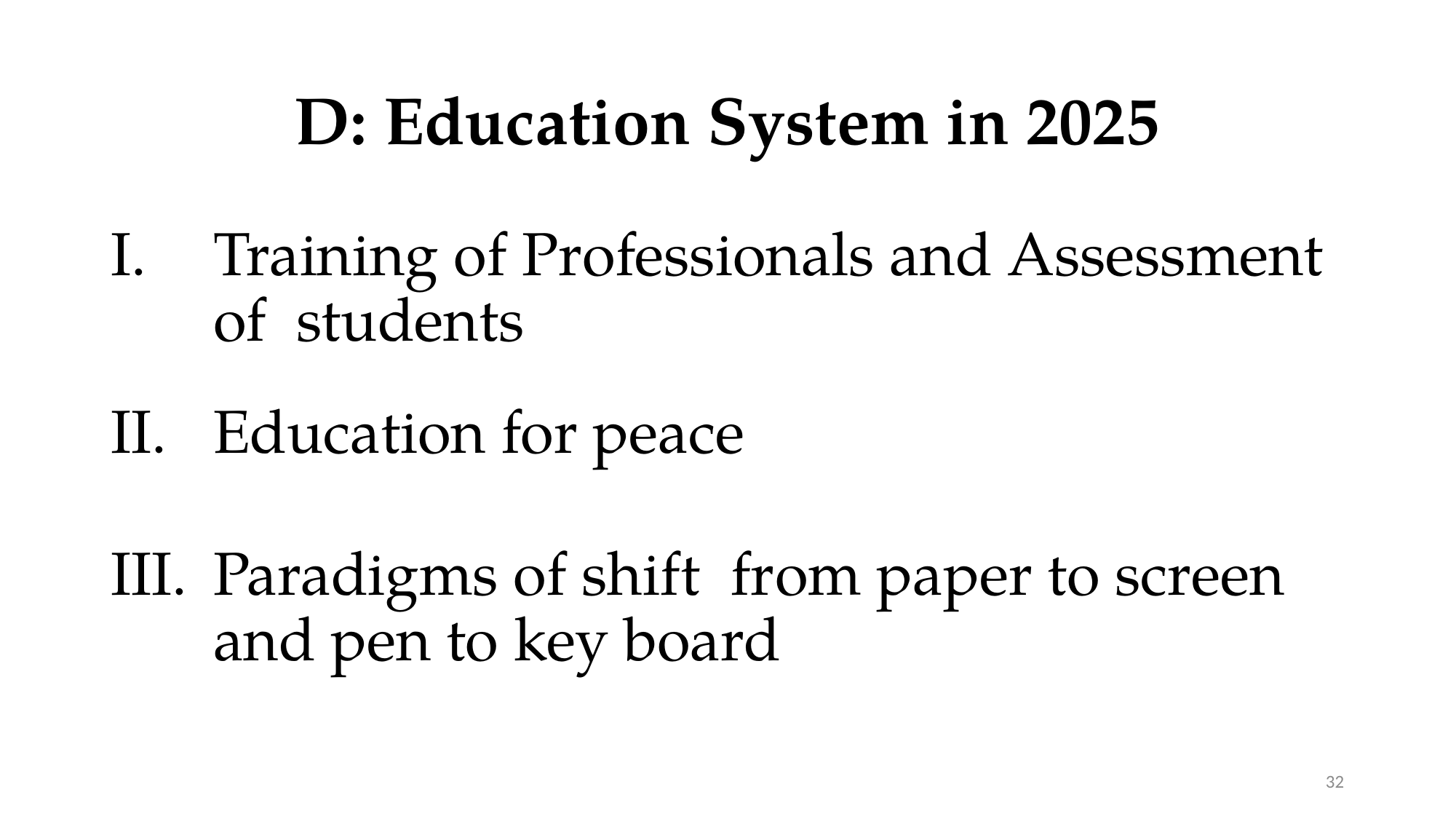

# D: Education System in 2025
Training of Professionals and Assessment of  students

Education for peace

Paradigms of shift  from paper to screen and pen to key board

32